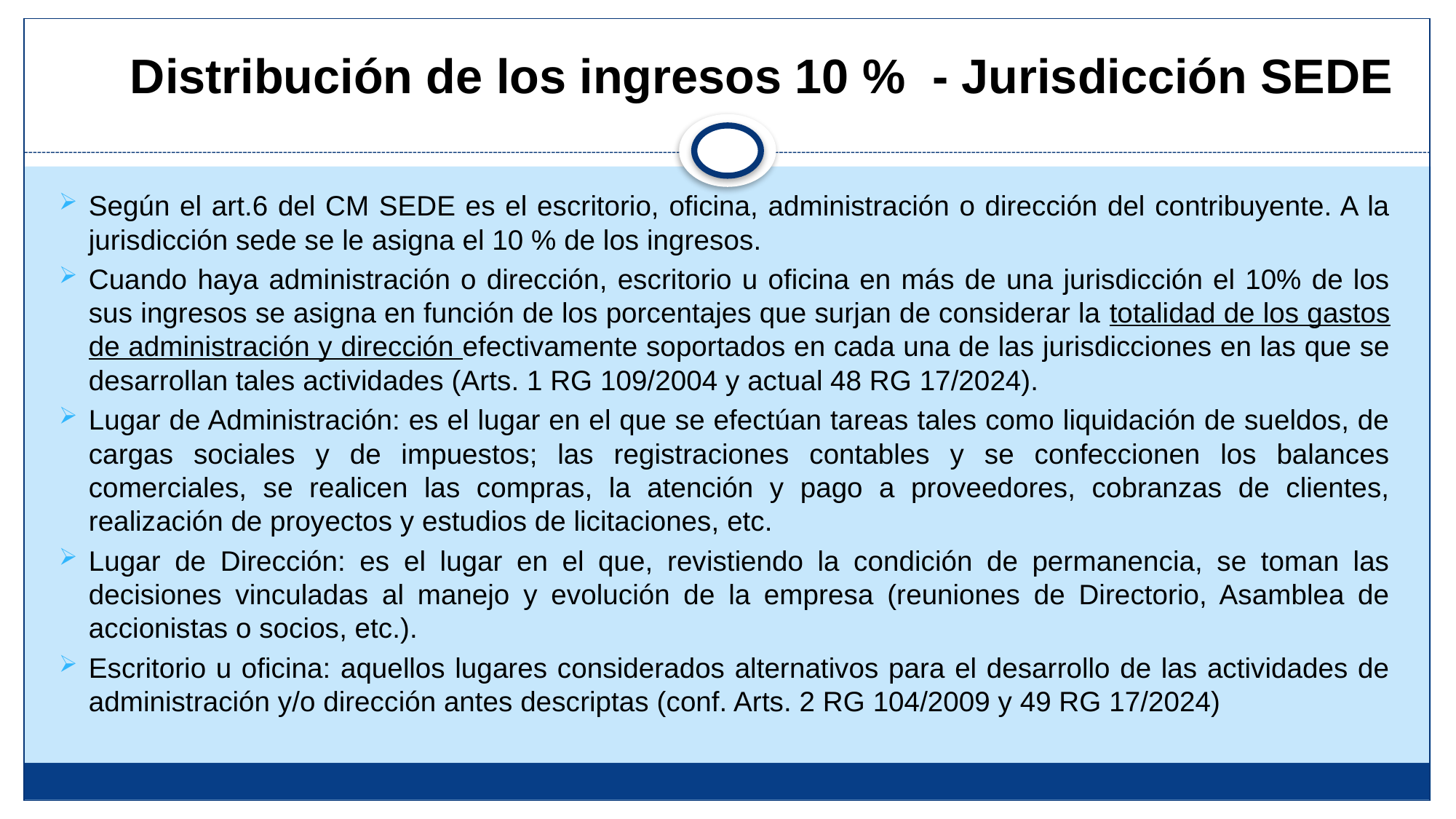

# Distribución de los ingresos 10 %  - Jurisdicción SEDE
Según el art.6 del CM SEDE es el escritorio, oficina, administración o dirección del contribuyente. A la jurisdicción sede se le asigna el 10 % de los ingresos.
Cuando haya administración o dirección, escritorio u oficina en más de una jurisdicción el 10% de los sus ingresos se asigna en función de los porcentajes que surjan de considerar la totalidad de los gastos de administración y dirección efectivamente soportados en cada una de las jurisdicciones en las que se desarrollan tales actividades (Arts. 1 RG 109/2004 y actual 48 RG 17/2024).
Lugar de Administración: es el lugar en el que se efectúan tareas tales como liquidación de sueldos, de cargas sociales y de impuestos; las registraciones contables y se confeccionen los balances comerciales, se realicen las compras, la atención y pago a proveedores, cobranzas de clientes, realización de proyectos y estudios de licitaciones, etc.
Lugar de Dirección: es el lugar en el que, revistiendo la condición de permanencia, se toman las decisiones vinculadas al manejo y evolución de la empresa (reuniones de Directorio, Asamblea de accionistas o socios, etc.).
Escritorio u oficina: aquellos lugares considerados alternativos para el desarrollo de las actividades de administración y/o dirección antes descriptas (conf. Arts. 2 RG 104/2009 y 49 RG 17/2024)